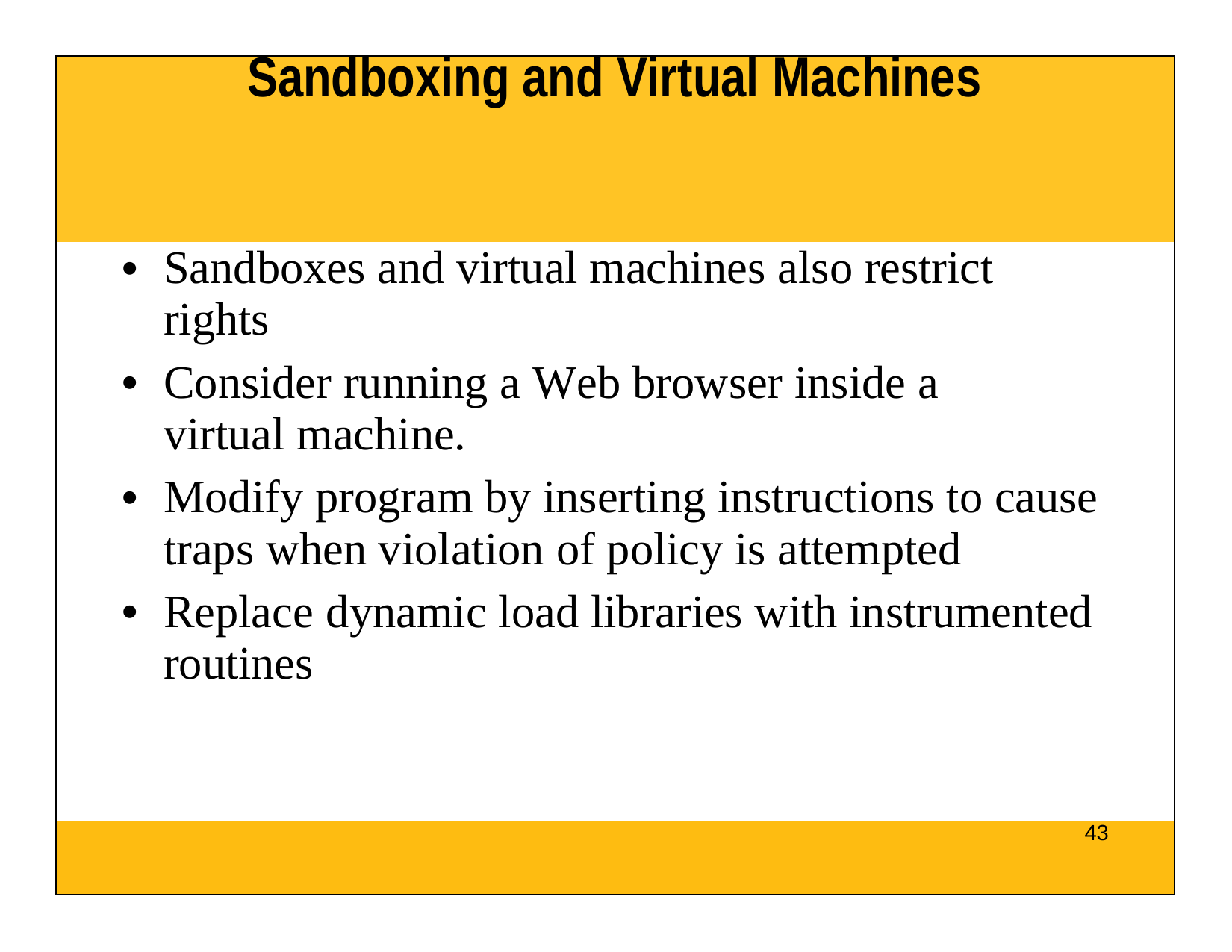

| Sandboxing and Virtual Machines |
| --- |
| Sandboxes and virtual machines also restrict rights Consider running a Web browser inside a virtual machine. Modify program by inserting instructions to cause traps when violation of policy is attempted Replace dynamic load libraries with instrumented routines |
| 43 |